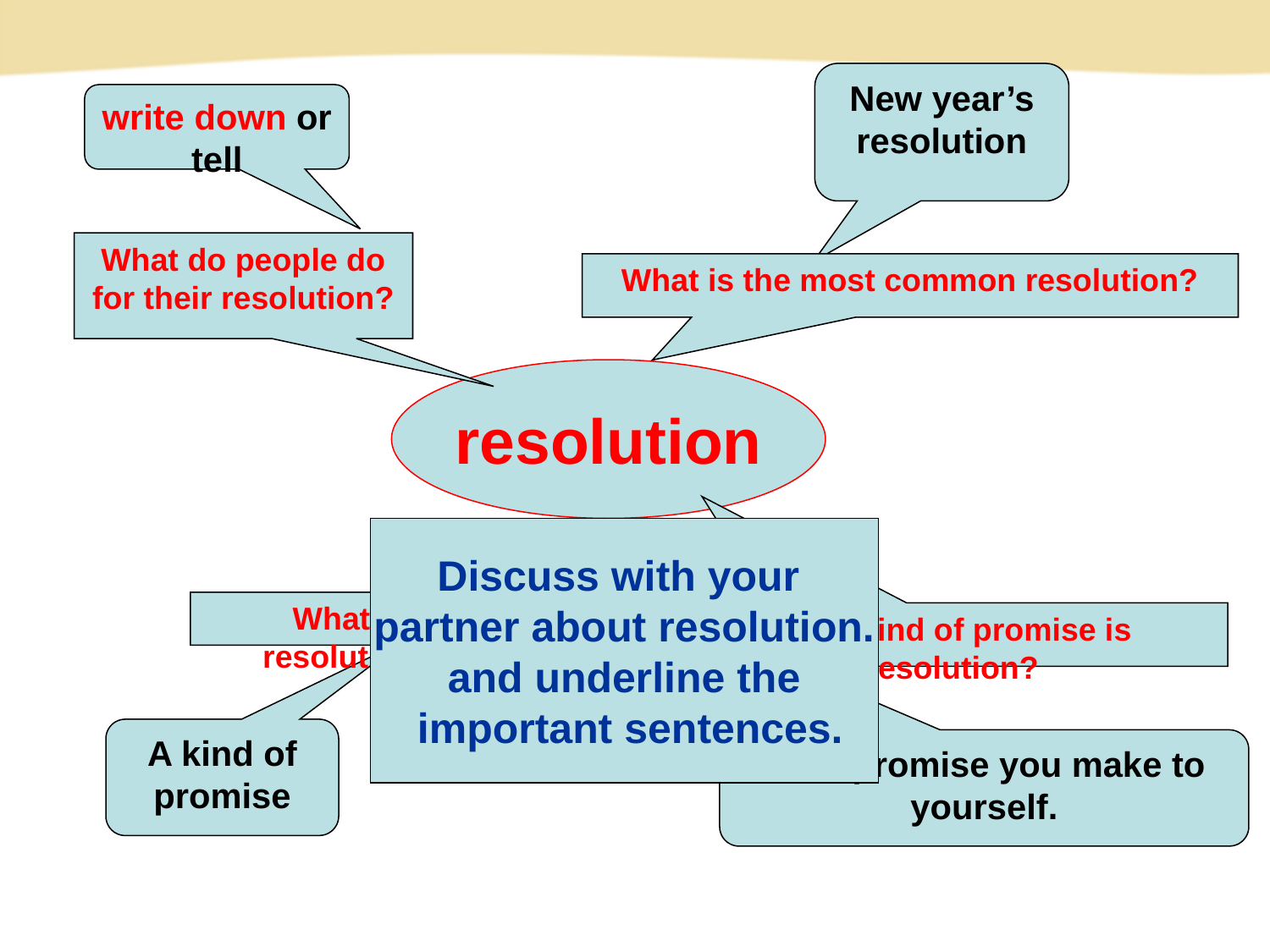

New year’s resolution
write down or tell
What do people do for their resolution?
What is the most common resolution?
resolution
Discuss with your
partner about resolution.
and underline the
 important sentences.
What is resolution?
What kind of promise is resolution?
A kind of promise
It’s a promise you make to yourself.